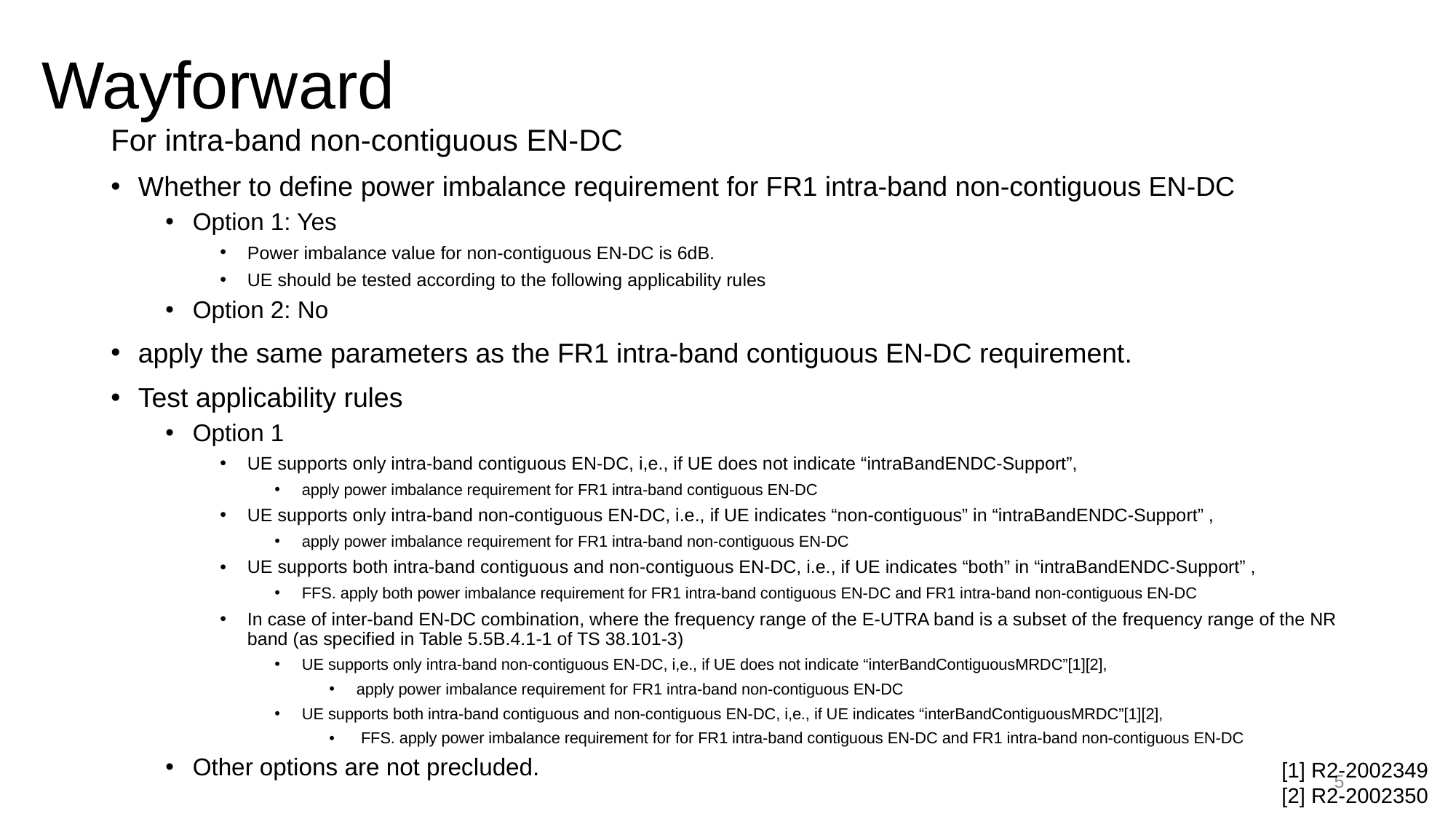

# Wayforward
For intra-band non-contiguous EN-DC
Whether to define power imbalance requirement for FR1 intra-band non-contiguous EN-DC
Option 1: Yes
Power imbalance value for non-contiguous EN-DC is 6dB.
UE should be tested according to the following applicability rules
Option 2: No
apply the same parameters as the FR1 intra-band contiguous EN-DC requirement.
Test applicability rules
Option 1
UE supports only intra-band contiguous EN-DC, i,e., if UE does not indicate “intraBandENDC-Support”,
apply power imbalance requirement for FR1 intra-band contiguous EN-DC
UE supports only intra-band non-contiguous EN-DC, i.e., if UE indicates “non-contiguous” in “intraBandENDC-Support” ,
apply power imbalance requirement for FR1 intra-band non-contiguous EN-DC
UE supports both intra-band contiguous and non-contiguous EN-DC, i.e., if UE indicates “both” in “intraBandENDC-Support” ,
FFS. apply both power imbalance requirement for FR1 intra-band contiguous EN-DC and FR1 intra-band non-contiguous EN-DC
In case of inter-band EN-DC combination, where the frequency range of the E-UTRA band is a subset of the frequency range of the NR band (as specified in Table 5.5B.4.1-1 of TS 38.101-3)
UE supports only intra-band non-contiguous EN-DC, i,e., if UE does not indicate “interBandContiguousMRDC”[1][2],
apply power imbalance requirement for FR1 intra-band non-contiguous EN-DC
UE supports both intra-band contiguous and non-contiguous EN-DC, i,e., if UE indicates “interBandContiguousMRDC”[1][2],
 FFS. apply power imbalance requirement for for FR1 intra-band contiguous EN-DC and FR1 intra-band non-contiguous EN-DC
Other options are not precluded.

[1] R2-2002349
[2] R2-2002350
5